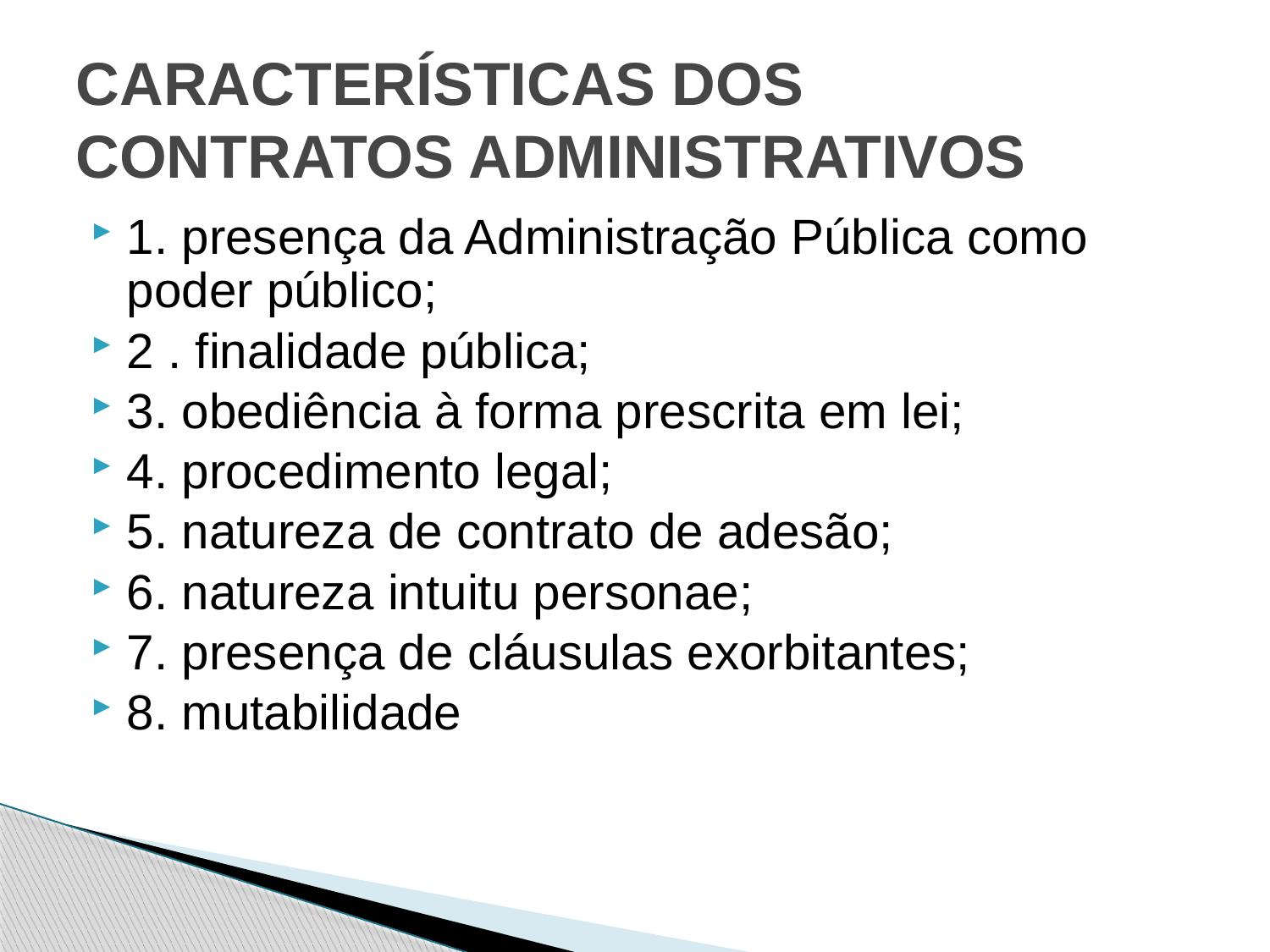

# CARACTERÍSTICAS DOS CONTRATOS ADMINISTRATIVOS
1. presença da Administração Pública como poder público;
2 . finalidade pública;
3. obediência à forma prescrita em lei;
4. procedimento legal;
5. natureza de contrato de adesão;
6. natureza intuitu personae;
7. presença de cláusulas exorbitantes;
8. mutabilidade